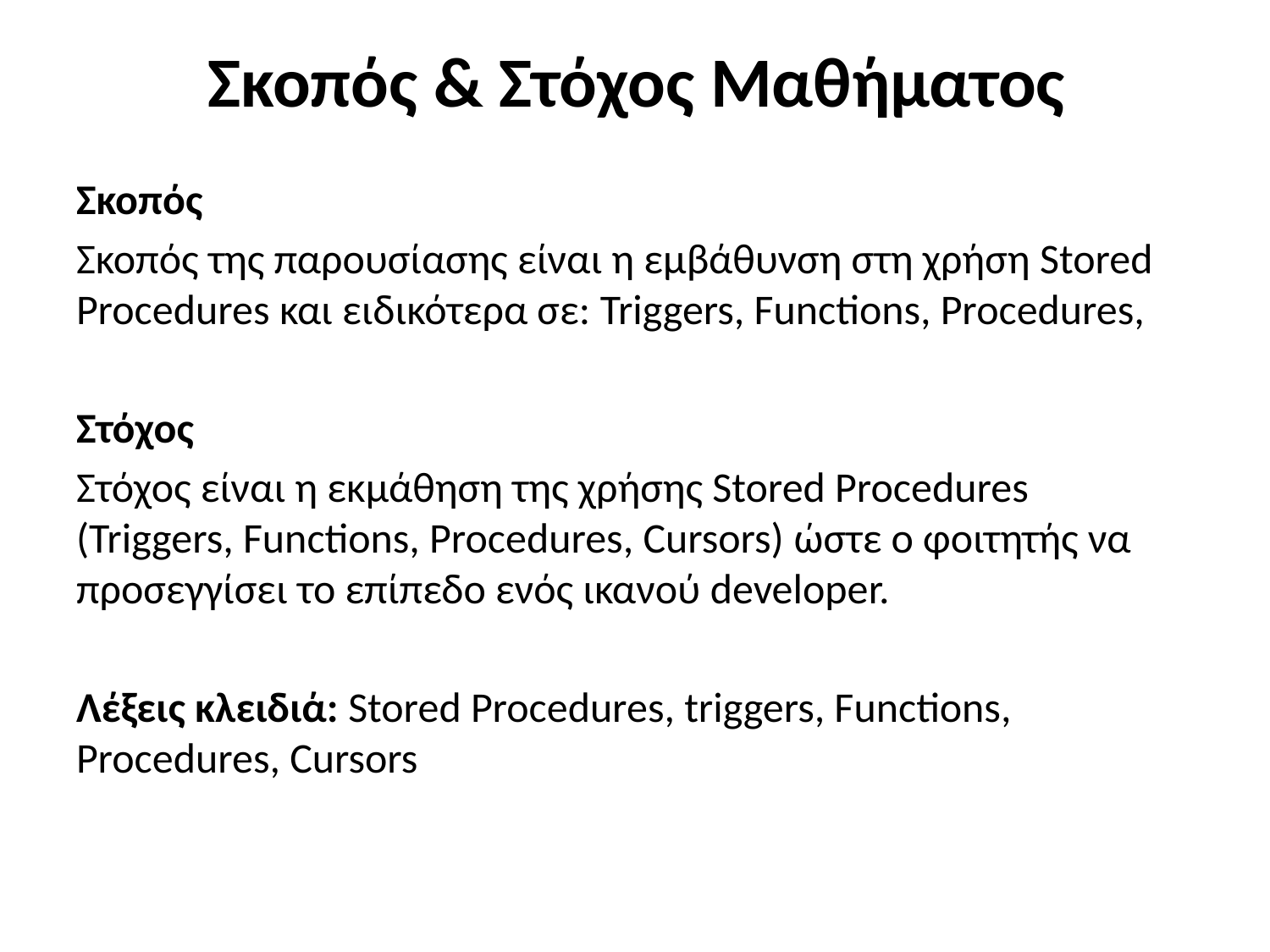

# Σκοπός & Στόχος Μαθήματος
Σκοπός
Σκοπός της παρουσίασης είναι η εμβάθυνση στη χρήση Stored Procedures και ειδικότερα σε: Triggers, Functions, Procedures,

Στόχος
Στόχος είναι η εκμάθηση της χρήσης Stored Procedures (Triggers, Functions, Procedures, Cursors) ώστε ο φοιτητής να προσεγγίσει το επίπεδο ενός ικανού developer.

Λέξεις κλειδιά: Stored Procedures, triggers, Functions, Procedures, Cursors